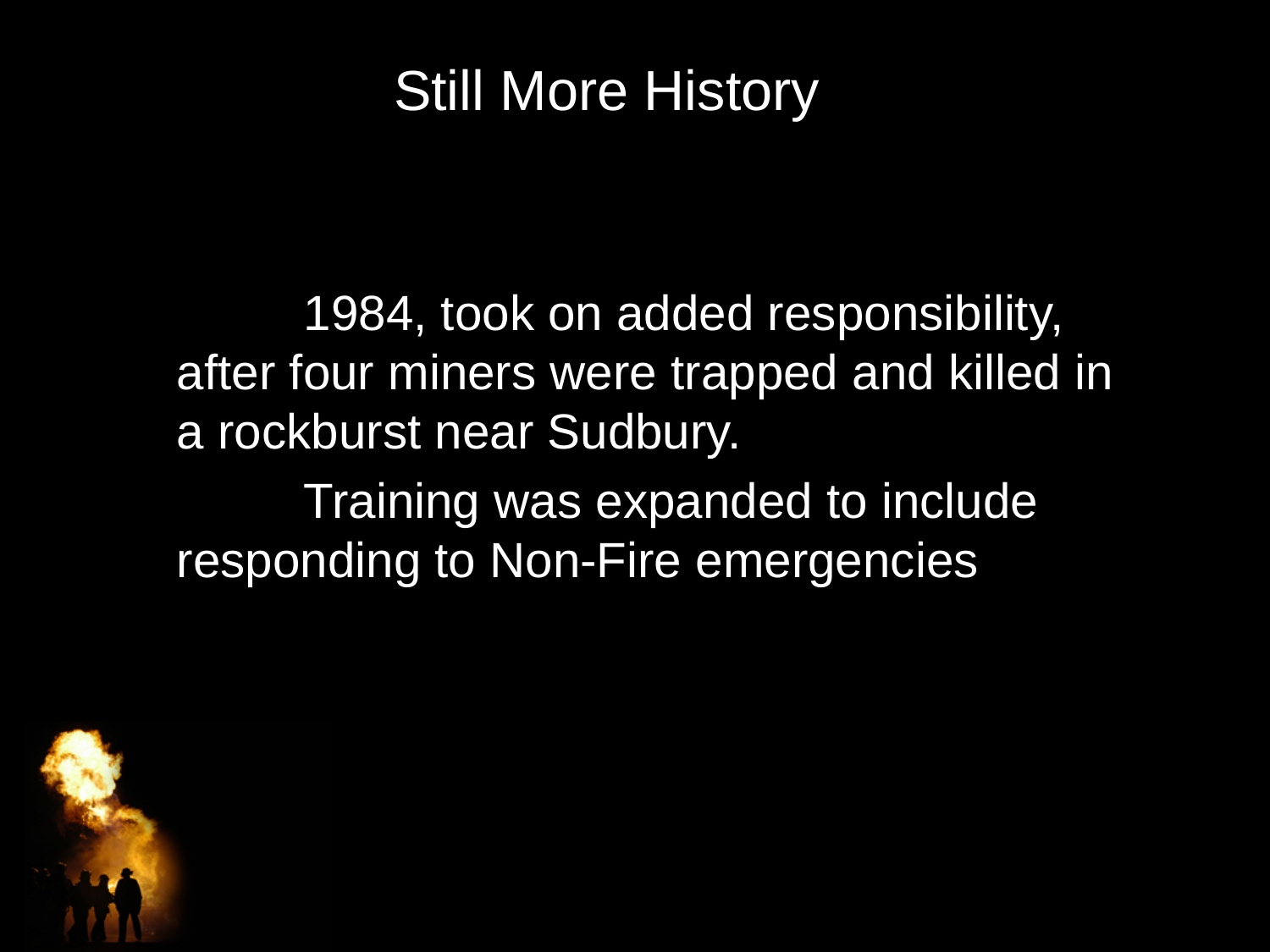

# Still More History
		1984, took on added responsibility, after four miners were trapped and killed in a rockburst near Sudbury.
		Training was expanded to include responding to Non-Fire emergencies